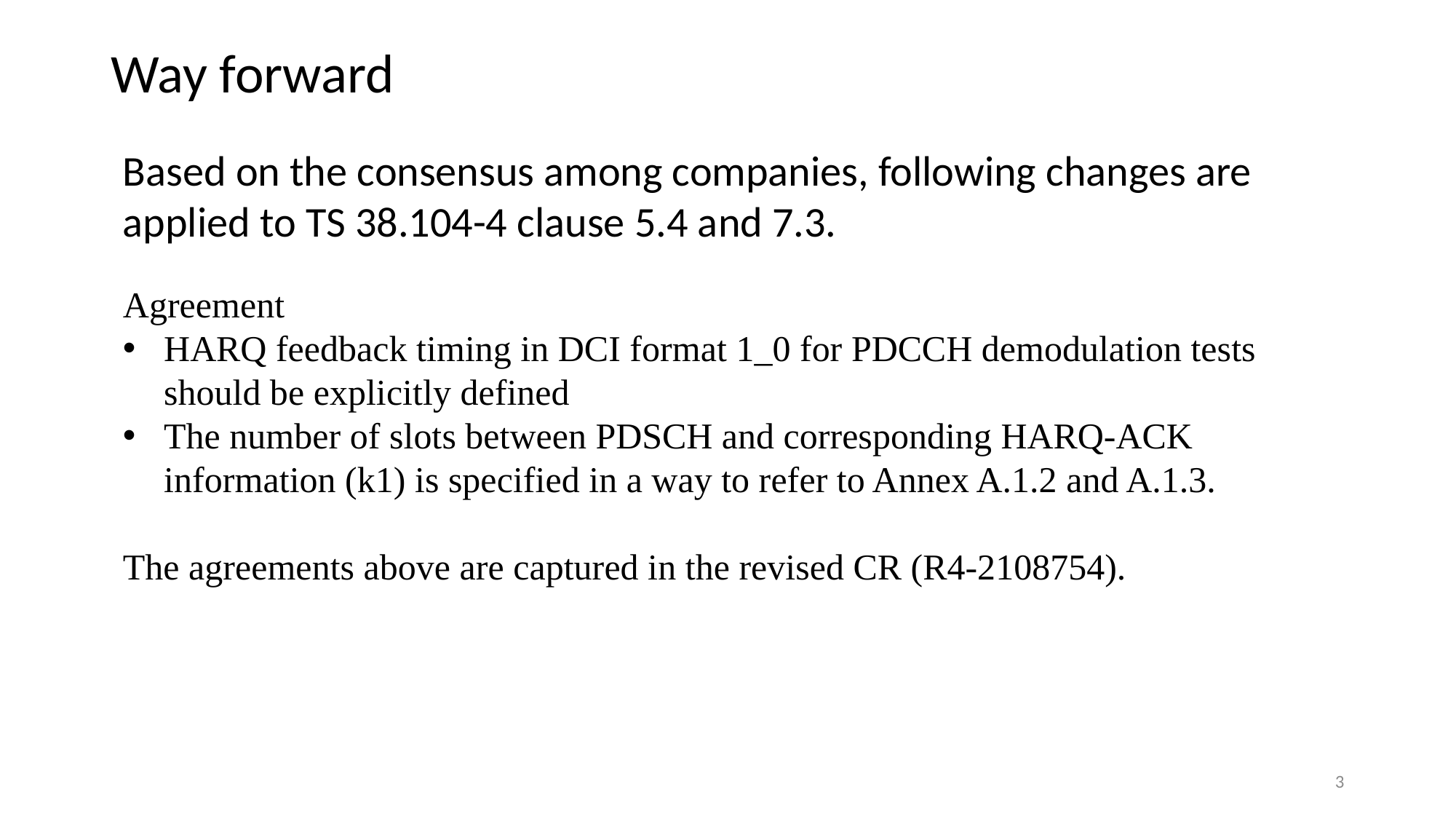

Way forward
Based on the consensus among companies, following changes are applied to TS 38.104-4 clause 5.4 and 7.3.

Agreement
HARQ feedback timing in DCI format 1_0 for PDCCH demodulation tests should be explicitly defined
The number of slots between PDSCH and corresponding HARQ-ACK information (k1) is specified in a way to refer to Annex A.1.2 and A.1.3.

The agreements above are captured in the revised CR (R4-2108754).

3